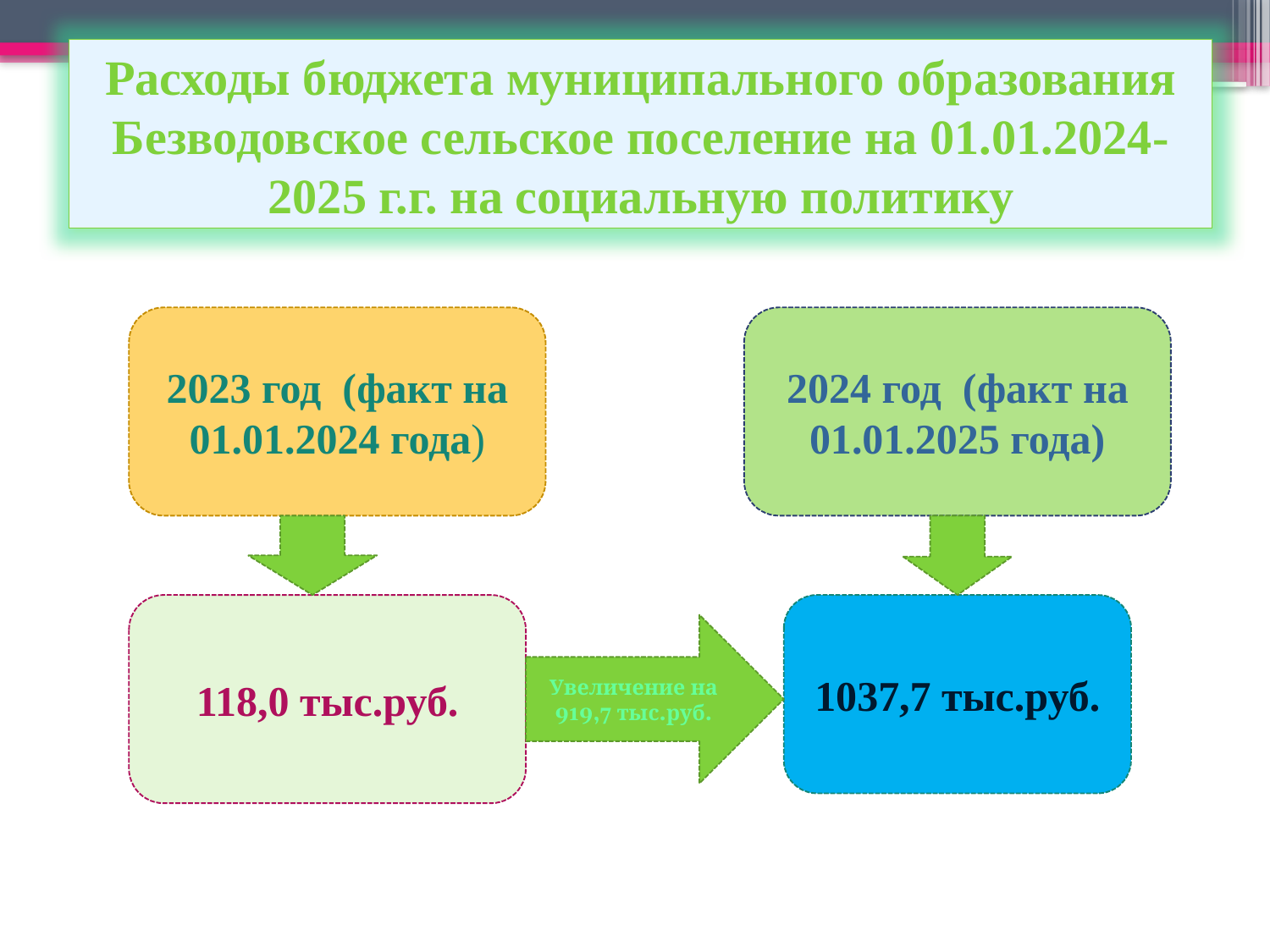

Расходы бюджета муниципального образования Безводовское сельское поселение на 01.01.2024-2025 г.г. на социальную политику
2023 год  (факт на 01.01.2024 года)
2024 год  (факт на 01.01.2025 года)

118,0 тыс.руб.
1037,7 тыс.руб.
Увеличение на 919,7 тыс.руб.